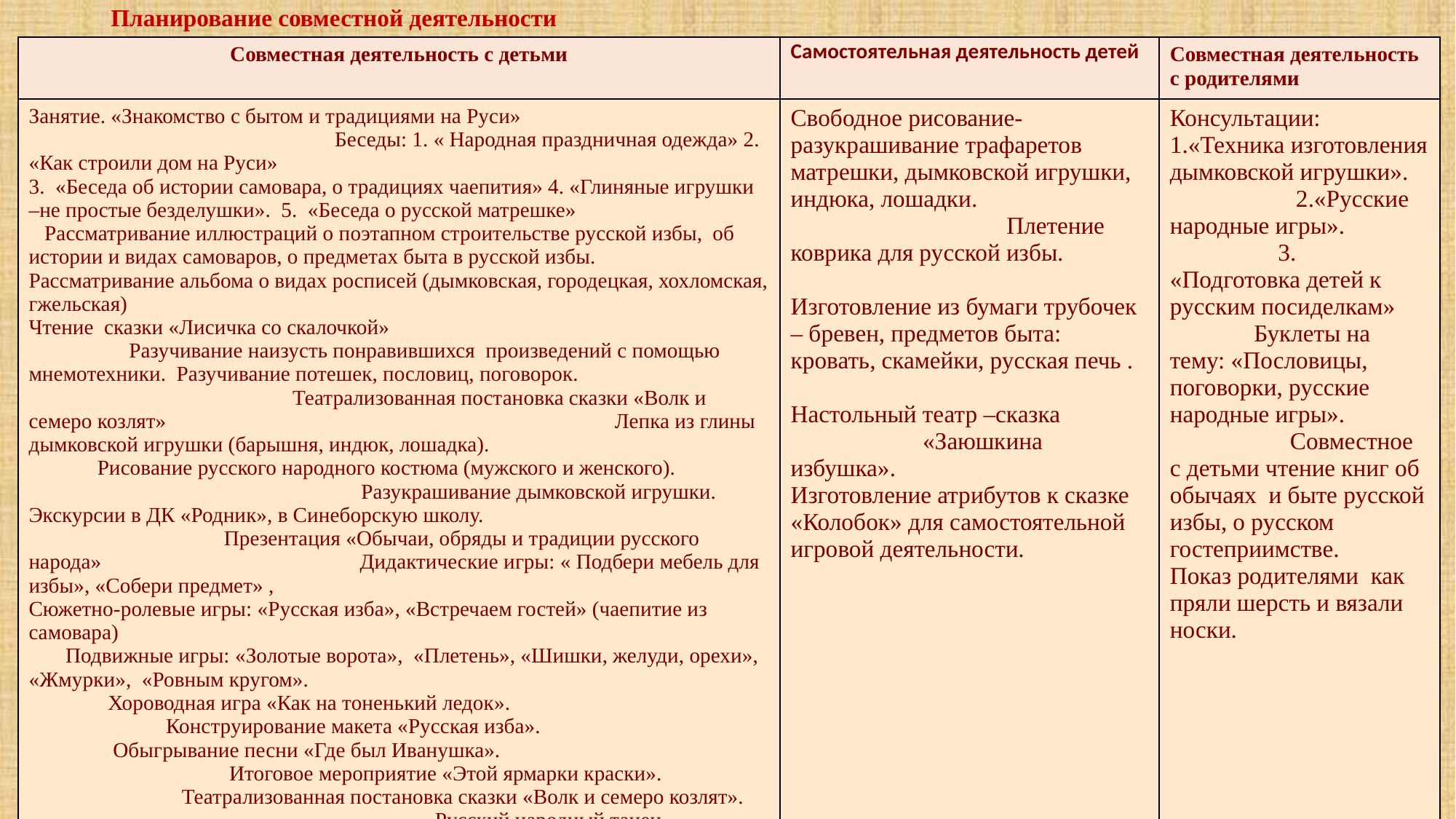

# Планирование совместной деятельности
| Совместная деятельность с детьми | Самостоятельная деятельность детей | Совместная деятельность с родителями |
| --- | --- | --- |
| Занятие. «Знакомство с бытом и традициями на Руси» Беседы: 1. « Народная праздничная одежда» 2. «Как строили дом на Руси» 3. «Беседа об истории самовара, о традициях чаепития» 4. «Глиняные игрушки –не простые безделушки». 5. «Беседа о русской матрешке» Рассматривание иллюстраций о поэтапном строительстве русской избы, об истории и видах самоваров, о предметах быта в русской избы. Рассматривание альбома о видах росписей (дымковская, городецкая, хохломская, гжельская) Чтение сказки «Лисичка со скалочкой» Разучивание наизусть понравившихся произведений с помощью мнемотехники. Разучивание потешек, пословиц, поговорок. Театрализованная постановка сказки «Волк и семеро козлят» Лепка из глины дымковской игрушки (барышня, индюк, лошадка). Рисование русского народного костюма (мужского и женского). Разукрашивание дымковской игрушки. Экскурсии в ДК «Родник», в Синеборскую школу. Презентация «Обычаи, обряды и традиции русского народа» Дидактические игры: « Подбери мебель для избы», «Собери предмет» , Сюжетно-ролевые игры: «Русская изба», «Встречаем гостей» (чаепитие из самовара) Подвижные игры: «Золотые ворота», «Плетень», «Шишки, желуди, орехи», «Жмурки», «Ровным кругом». Хороводная игра «Как на тоненький ледок». Конструирование макета «Русская изба». Обыгрывание песни «Где был Иванушка». Итоговое мероприятие «Этой ярмарки краски». Театрализованная постановка сказки «Волк и семеро козлят». Русский народный танец «Кадриль», игра –»Угадай мелодию» | Свободное рисование- разукрашивание трафаретов матрешки, дымковской игрушки, индюка, лошадки. Плетение коврика для русской избы. Изготовление из бумаги трубочек – бревен, предметов быта: кровать, скамейки, русская печь . Настольный театр –сказка «Заюшкина избушка». Изготовление атрибутов к сказке «Колобок» для самостоятельной игровой деятельности. | Консультации: 1.«Техника изготовления дымковской игрушки». 2.«Русские народные игры». 3. «Подготовка детей к русским посиделкам» Буклеты на тему: «Пословицы, поговорки, русские народные игры». Совместное с детьми чтение книг об обычаях и быте русской избы, о русском гостеприимстве. Показ родителями как пряли шерсть и вязали носки. |